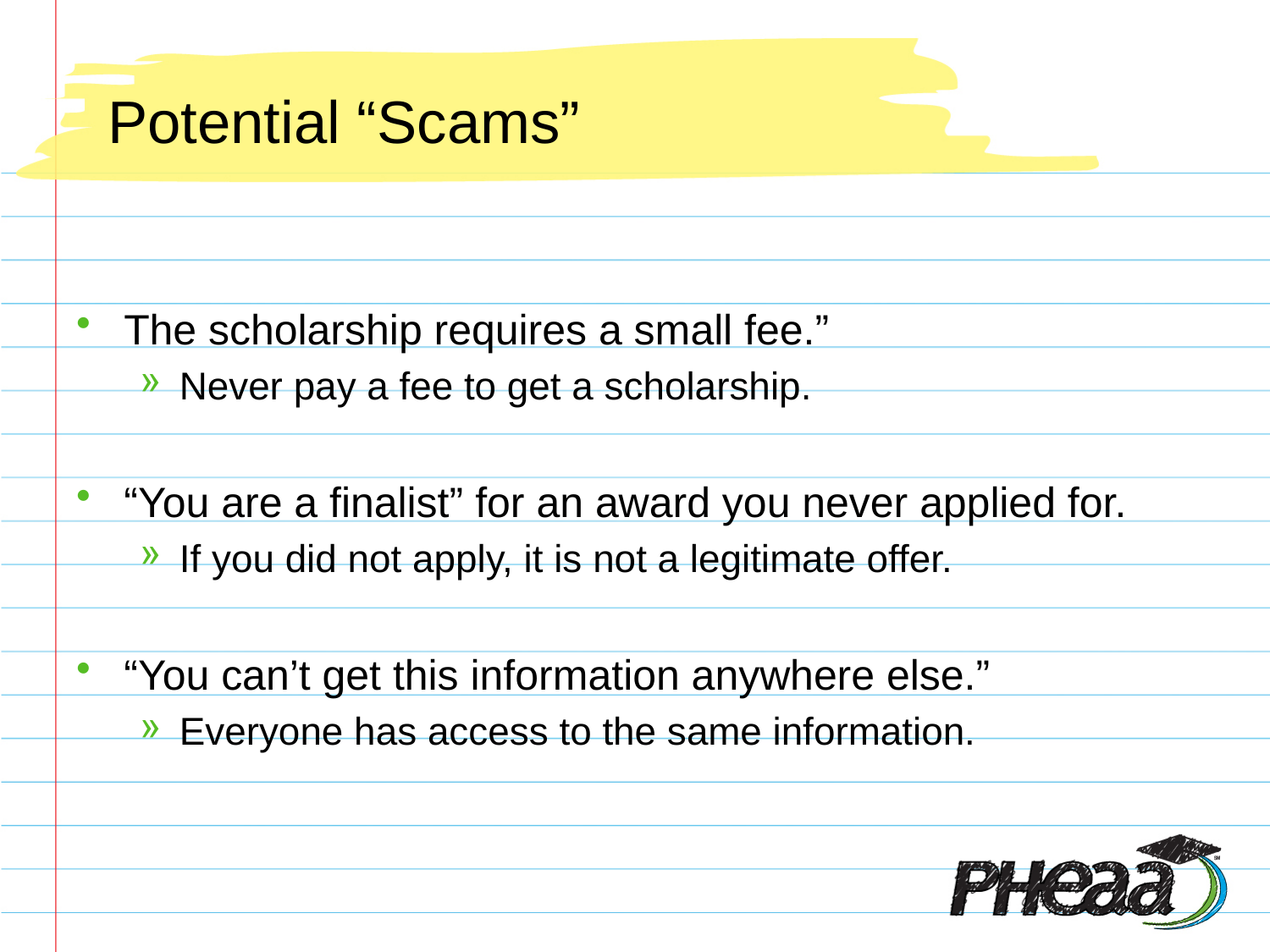

# Potential “Scams”
The scholarship requires a small fee.”
Never pay a fee to get a scholarship.

“You are a finalist” for an award you never applied for.
If you did not apply, it is not a legitimate offer.

“You can’t get this information anywhere else.”
Everyone has access to the same information.